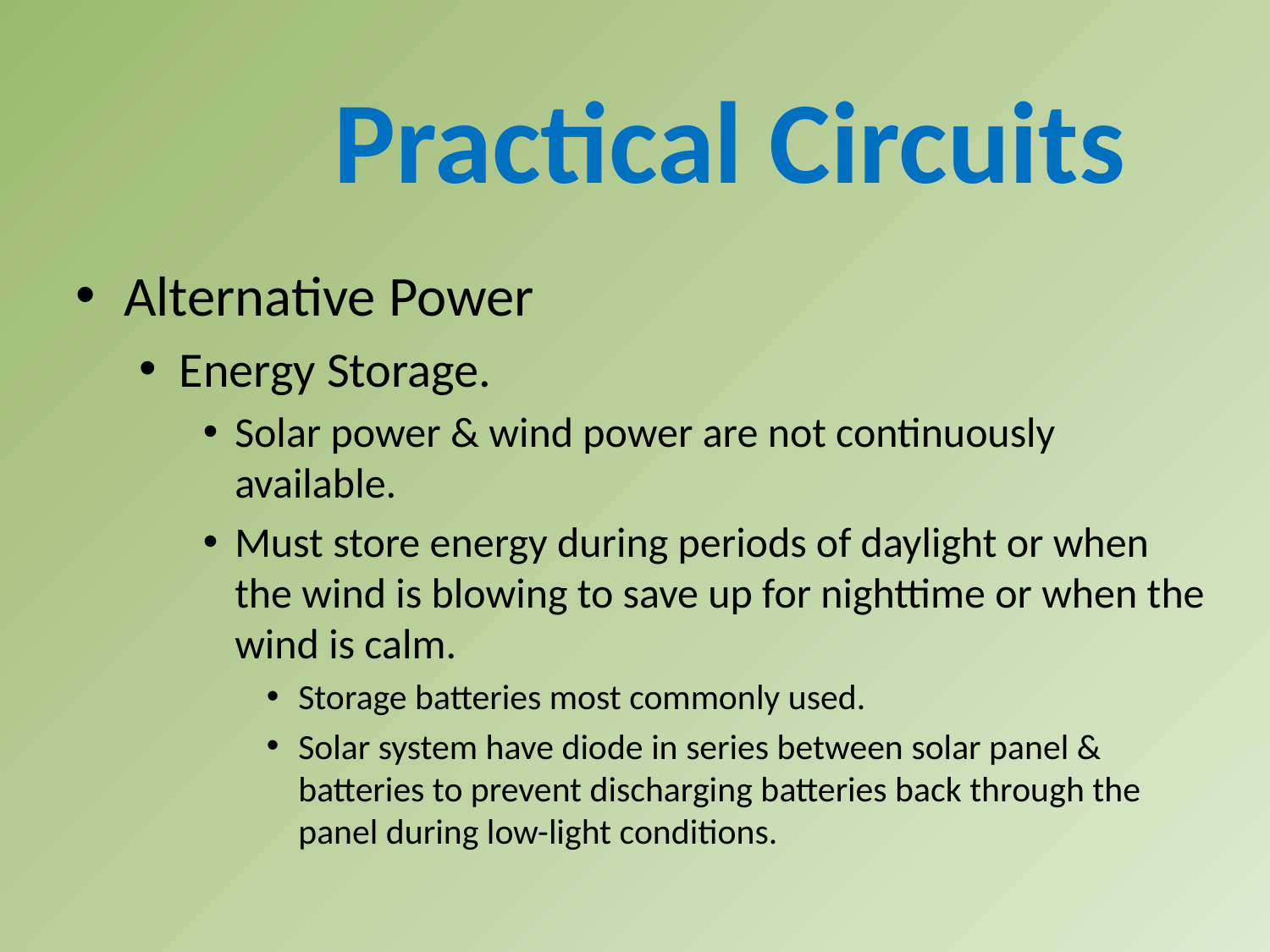

Practical Circuits
Alternative Power
Energy Storage.
Solar power & wind power are not continuously available.
Must store energy during periods of daylight or when the wind is blowing to save up for nighttime or when the wind is calm.
Storage batteries most commonly used.
Solar system have diode in series between solar panel & batteries to prevent discharging batteries back through the panel during low-light conditions.